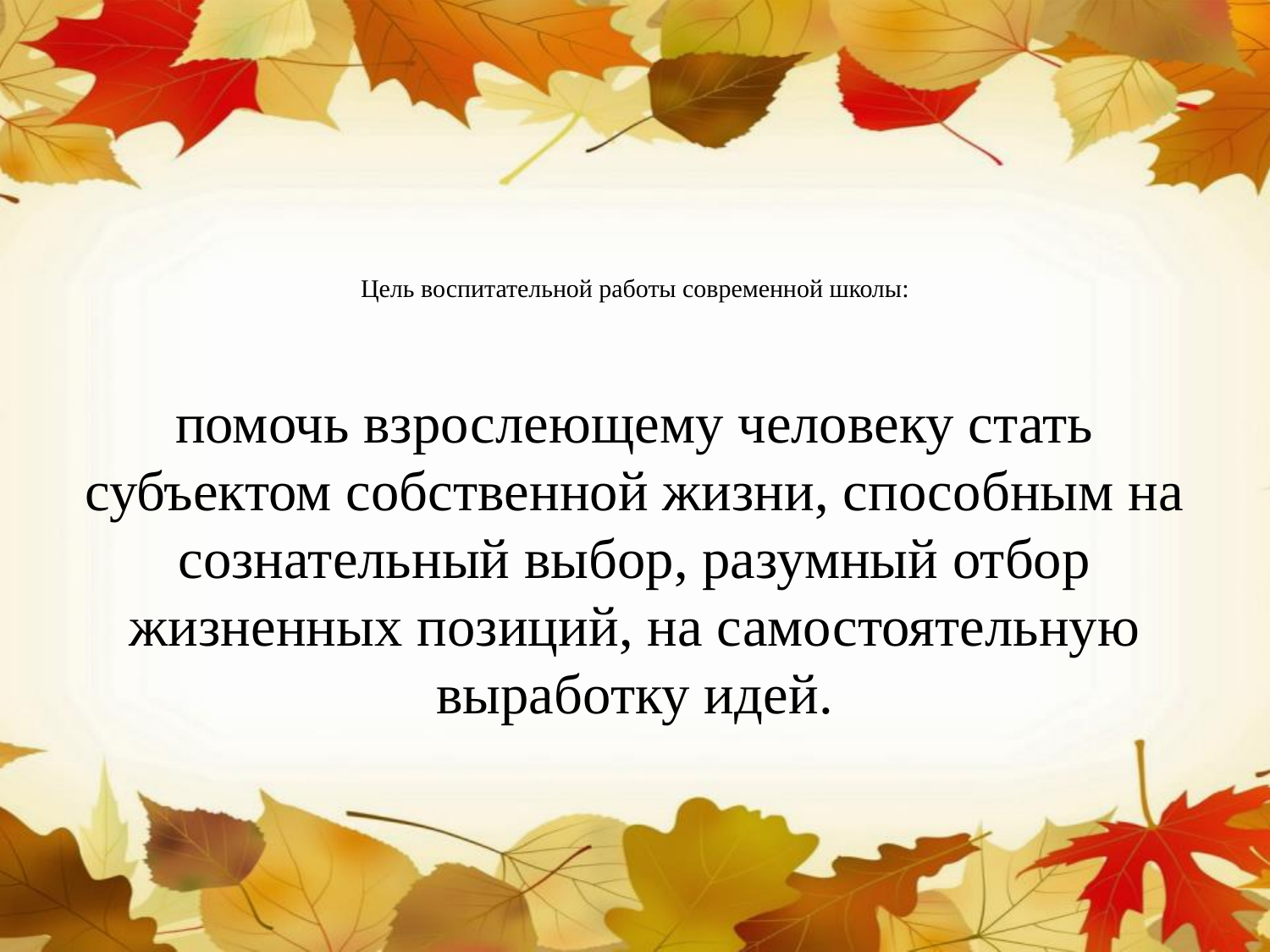

помочь взрослеющему человеку стать субъектом собственной жизни, способным на сознательный выбор, разумный отбор жизненных позиций, на самостоятельную выработку идей.
# Цель воспитательной работы современной школы: